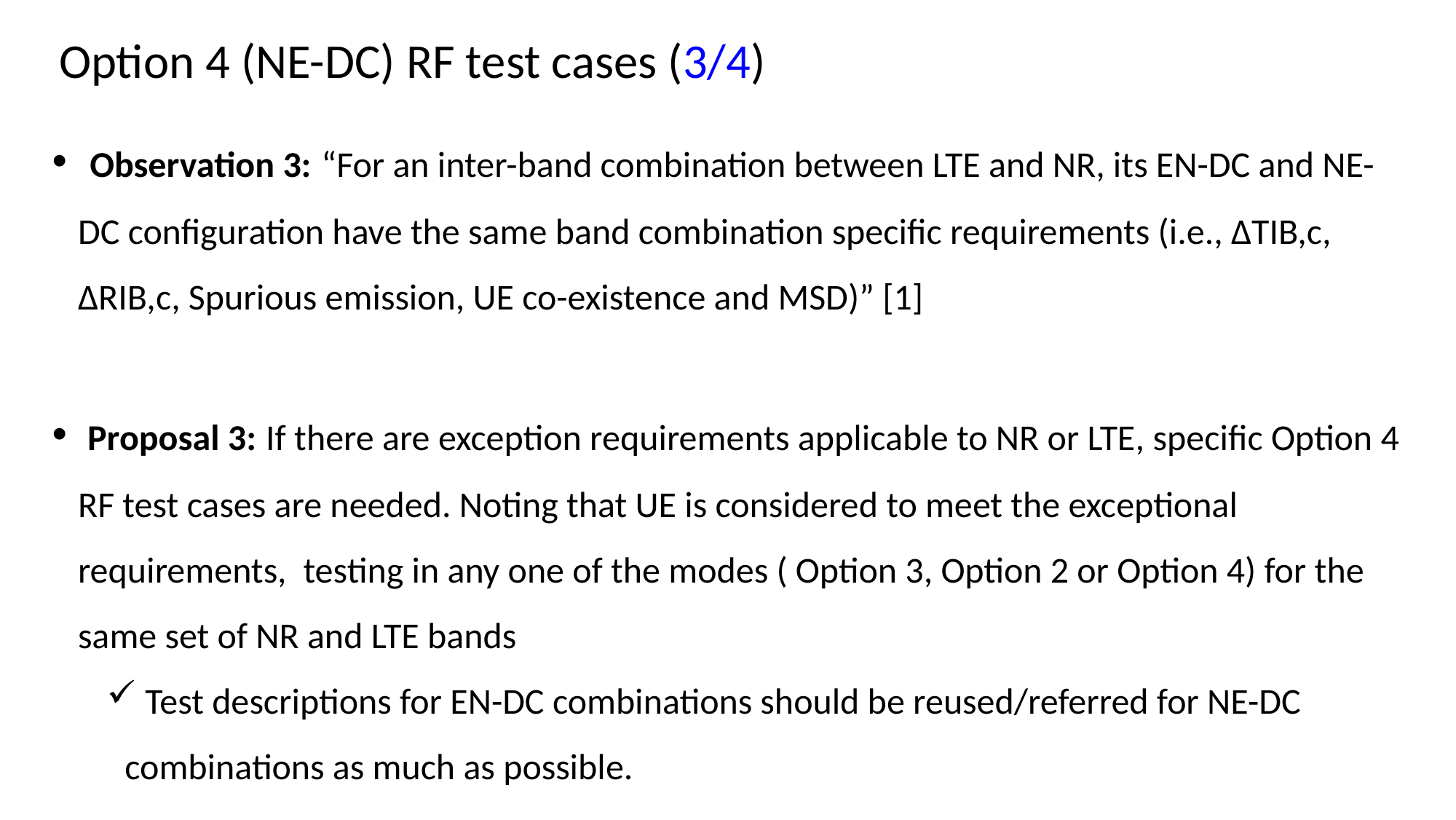

# Option 4 (NE-DC) RF test cases (3/4)
 Observation 3: “For an inter-band combination between LTE and NR, its EN-DC and NE-DC configuration have the same band combination specific requirements (i.e., ΔTIB,c, ΔRIB,c, Spurious emission, UE co-existence and MSD)” [1]

 Proposal 3: If there are exception requirements applicable to NR or LTE, specific Option 4 RF test cases are needed. Noting that UE is considered to meet the exceptional requirements,  testing in any one of the modes ( Option 3, Option 2 or Option 4) for the same set of NR and LTE bands
 Test descriptions for EN-DC combinations should be reused/referred for NE-DC combinations as much as possible.